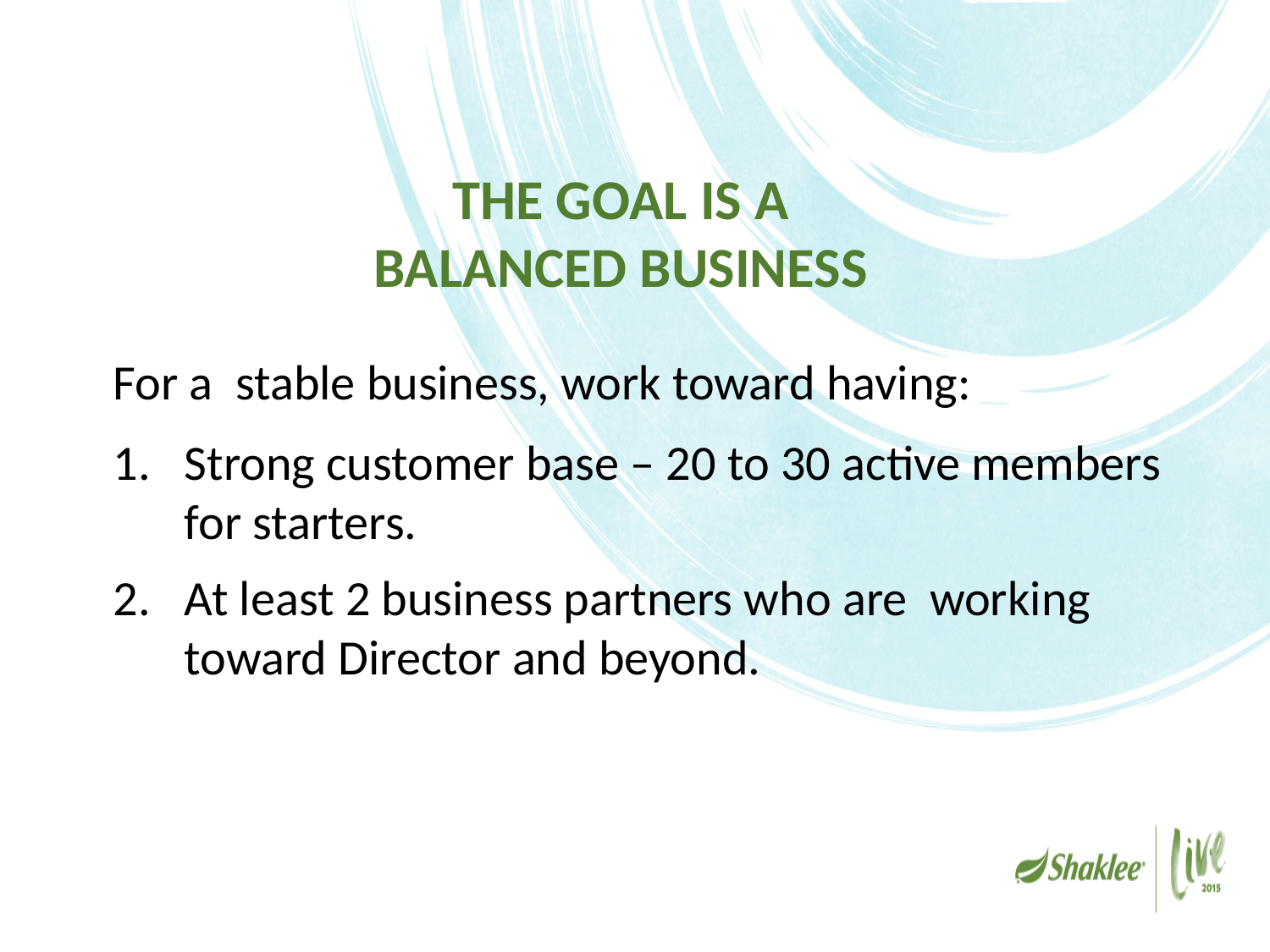

# The goal is a balanced business
For a  stable business, work toward having:

Strong customer base – 20 to 30 active members for starters.

At least 2 business partners who are  working toward Director and beyond.